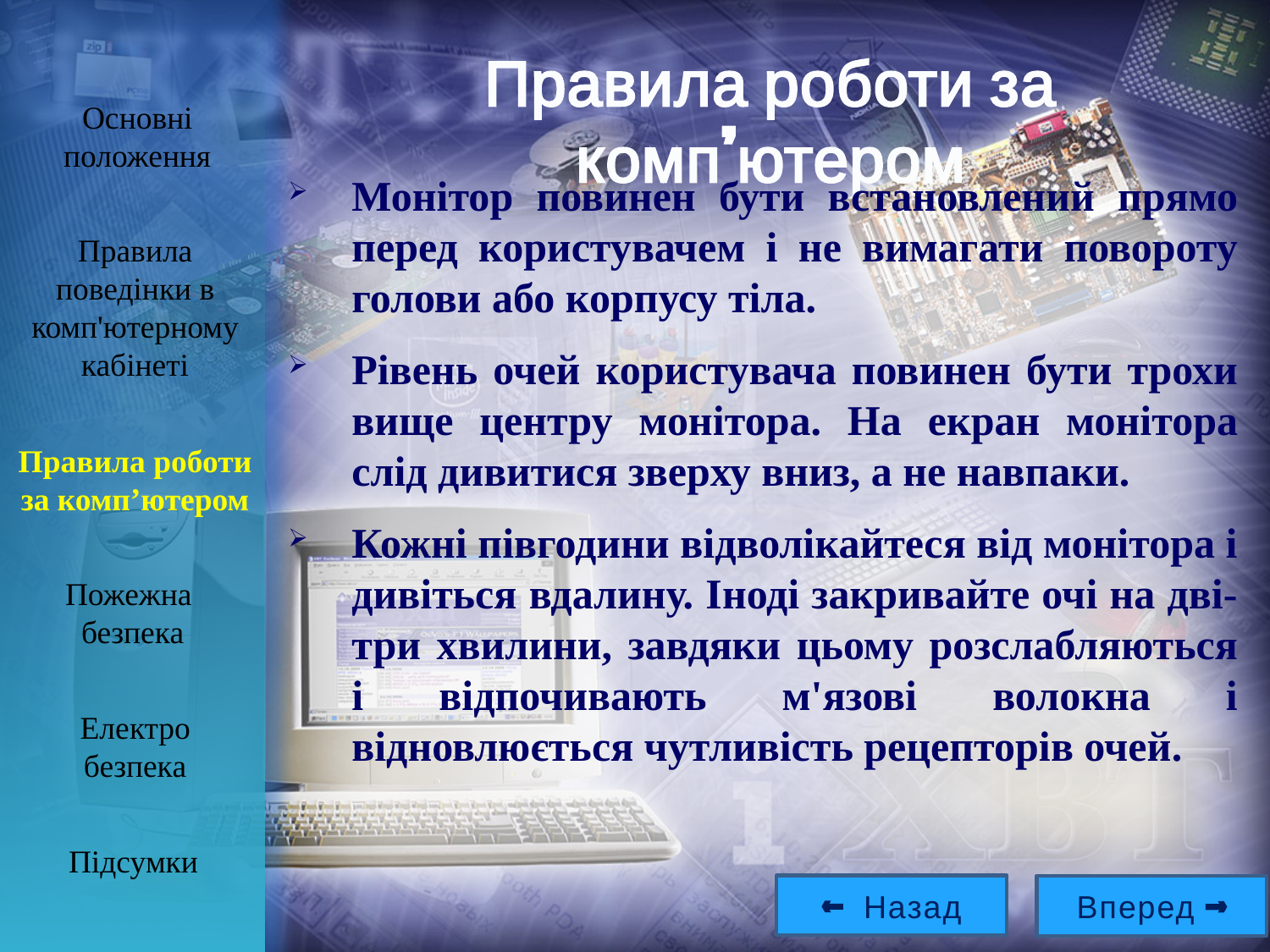

Правила роботи за комп’ютером
Основні положення

Монітор повинен бути встановлений прямо перед користувачем і не вимагати повороту голови або корпусу тіла.
Рівень очей користувача повинен бути трохи вище центру монітора. На екран монітора слід дивитися зверху вниз, а не навпаки.
Кожні півгодини відволікайтеся від монітора і дивіться вдалину. Іноді закривайте очі на дві-три хвилини, завдяки цьому розслабляються і відпочивають м'язові волокна і відновлюється чутливість рецепторів очей.

Правила поведінки в комп'ютерному кабінеті
Правила роботи за комп’ютером
Пожежна
безпека
Електро
безпека
Підсумки
←  Назад
Вперед →